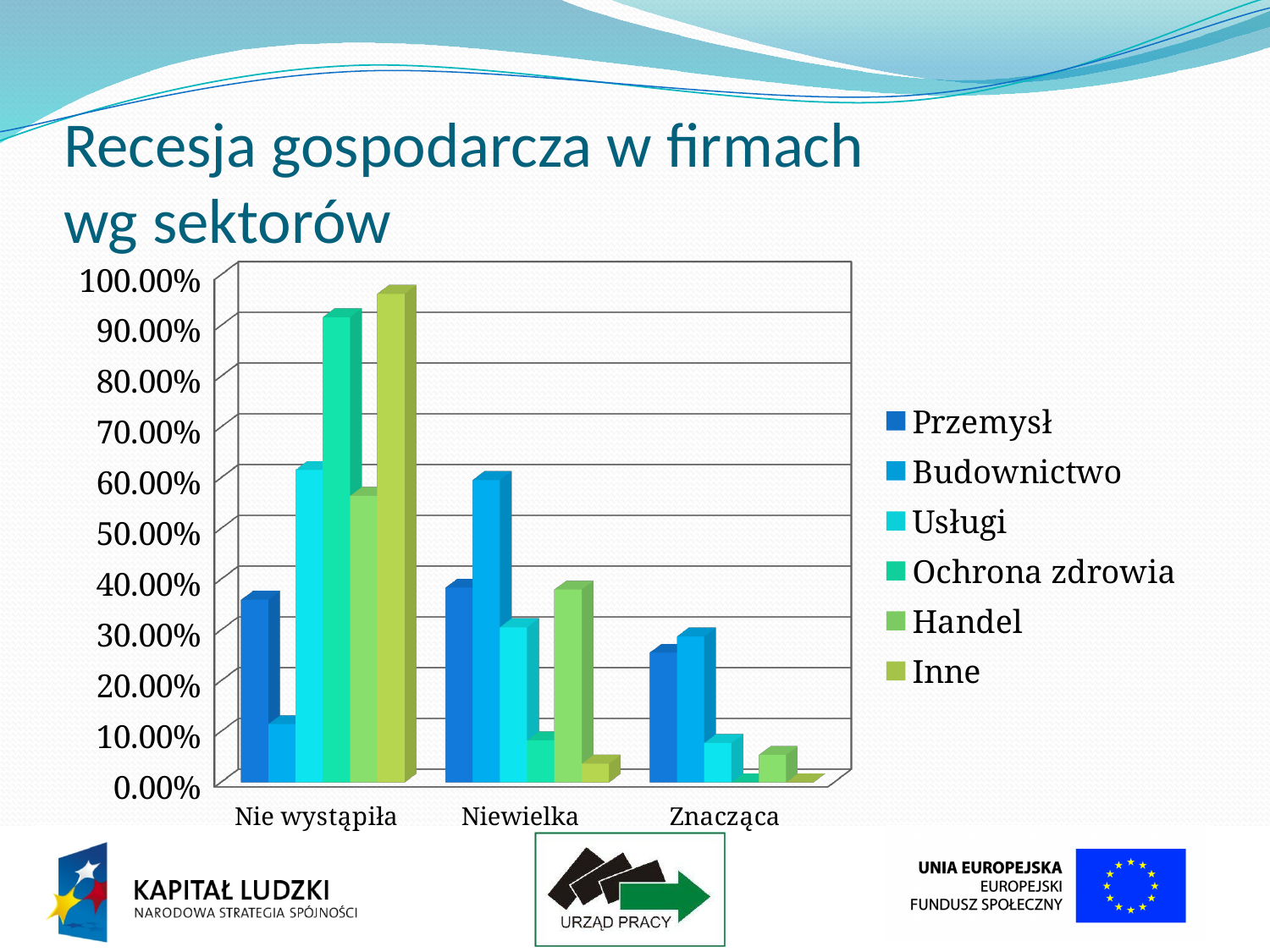

# Recesja gospodarcza w firmach wg sektorów

[unsupported chart]